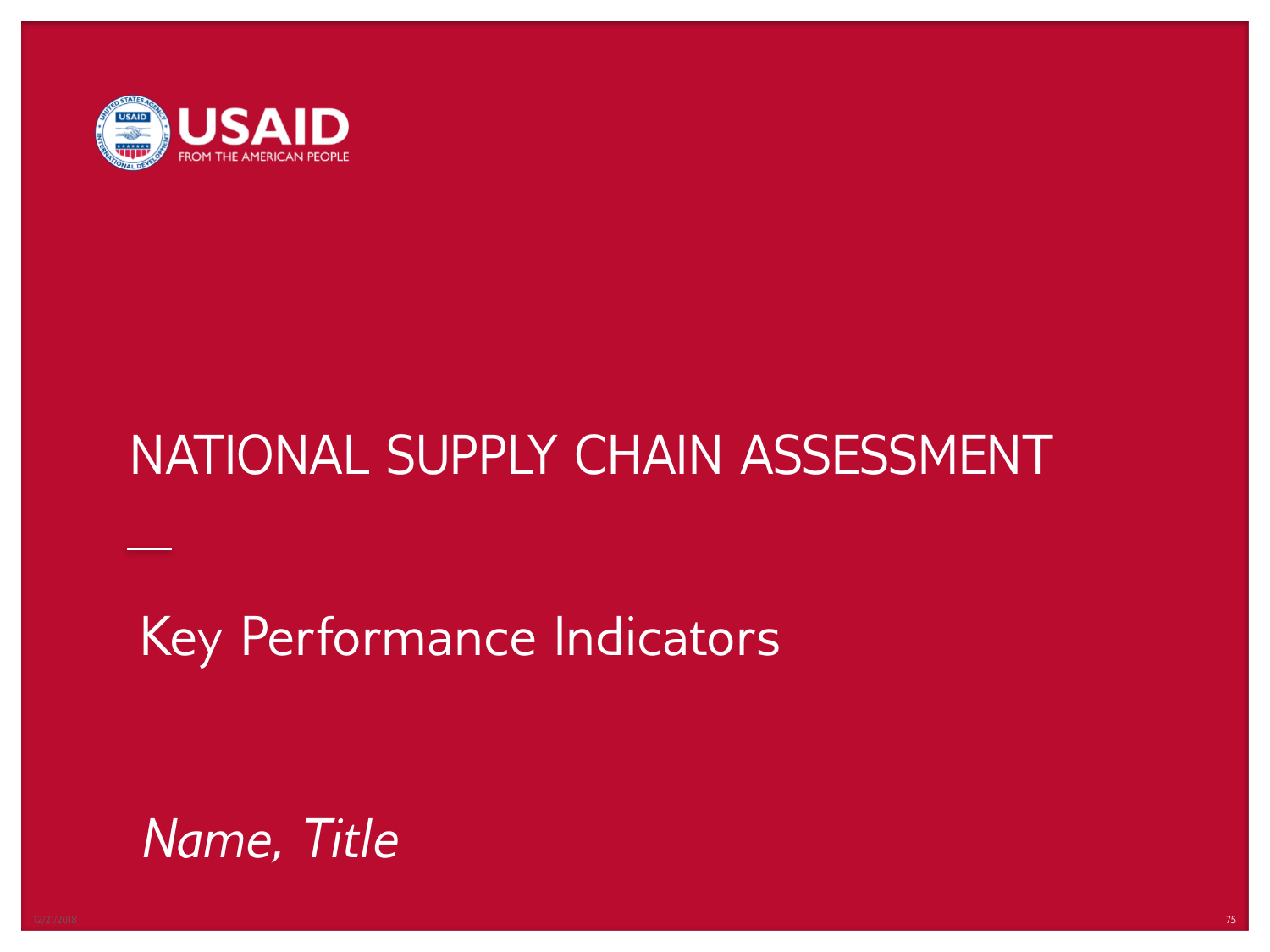

# Key Performance Indicators Name, Title
12/21/2018
75